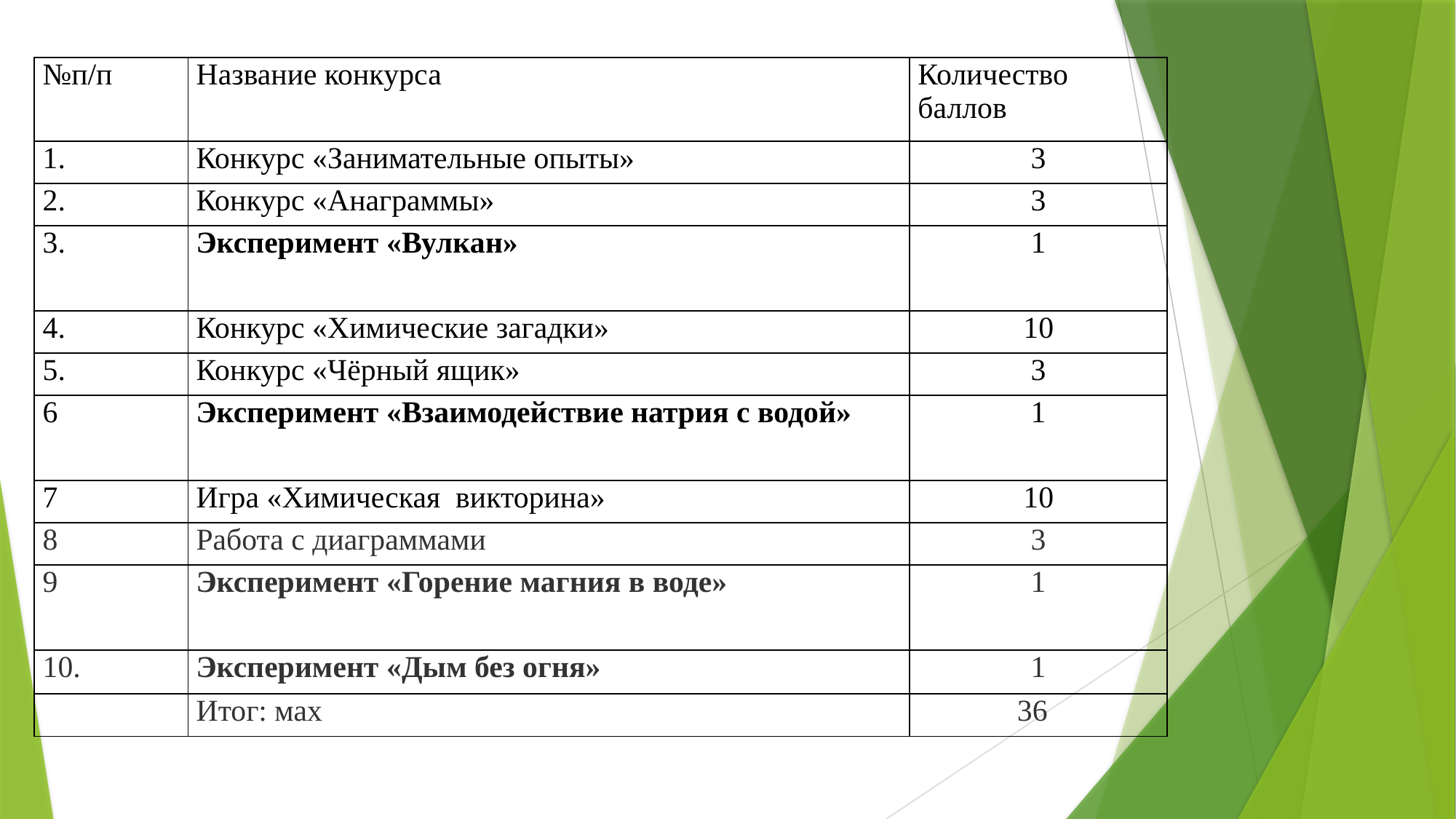

| №п/п | Название конкурса | Количество баллов |
| --- | --- | --- |
| 1. | Конкурс «Занимательные опыты» | 3 |
| 2. | Конкурс «Анаграммы» | 3 |
| 3. | Эксперимент «Вулкан» | 1 |
| 4. | Конкурс «Химические загадки» | 10 |
| 5. | Конкурс «Чёрный ящик» | 3 |
| 6 | Эксперимент «Взаимодействие натрия с водой» | 1 |
| 7 | Игра «Химическая викторина» | 10 |
| 8 | Работа с диаграммами | 3 |
| 9 | Эксперимент «Горение магния в воде» | 1 |
| 10. | Эксперимент «Дым без огня» | 1 |
|  | Итог: мах | 36 |